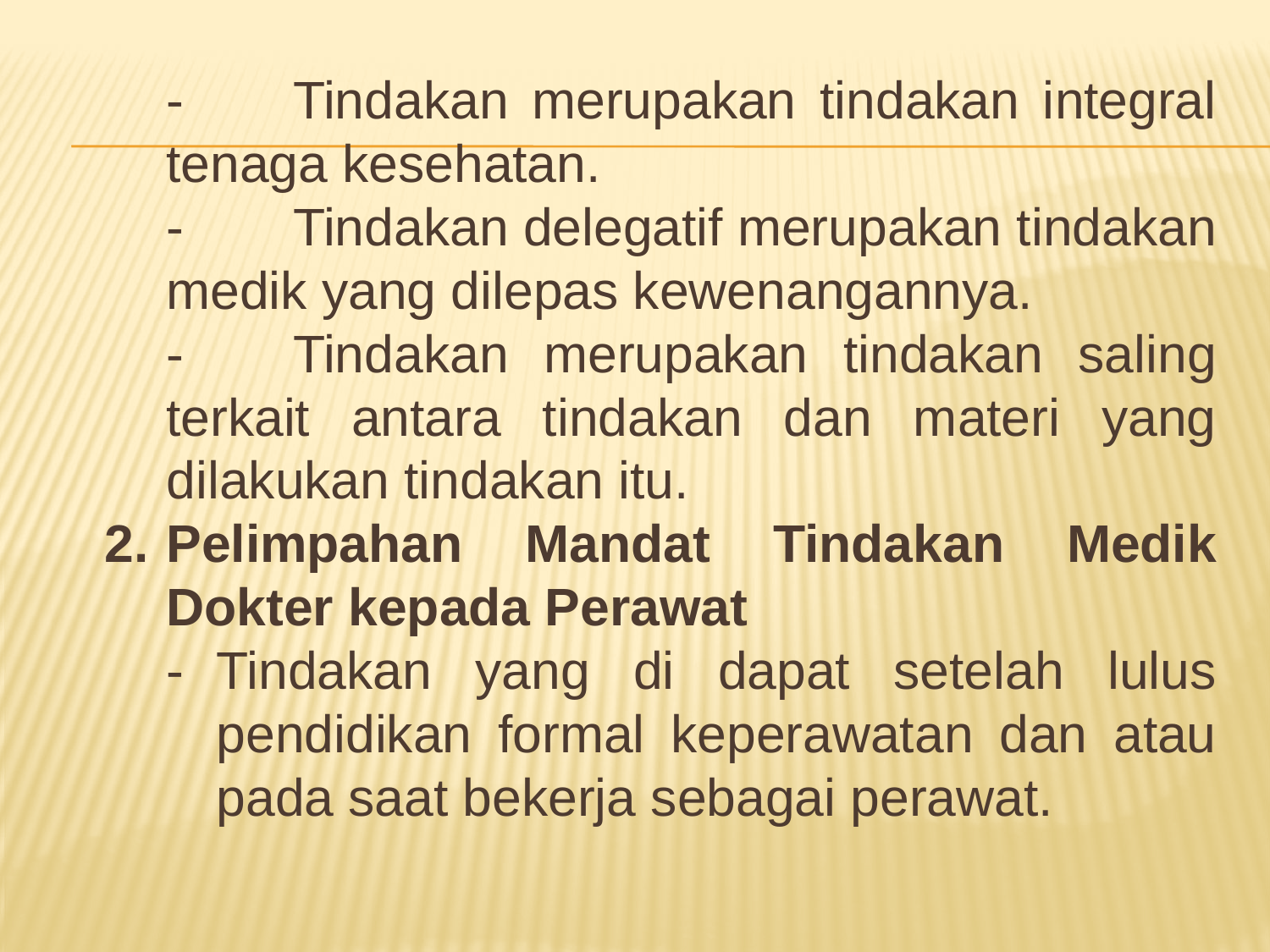

-	Tindakan merupakan tindakan integral tenaga kesehatan.
	-	Tindakan delegatif merupakan tindakan medik yang dilepas kewenangannya.
	-	Tindakan merupakan tindakan saling terkait antara tindakan dan materi yang dilakukan tindakan itu.
2.	Pelimpahan Mandat Tindakan Medik Dokter kepada Perawat
-	Tindakan yang di dapat setelah lulus pendidikan formal keperawatan dan atau pada saat bekerja sebagai perawat.